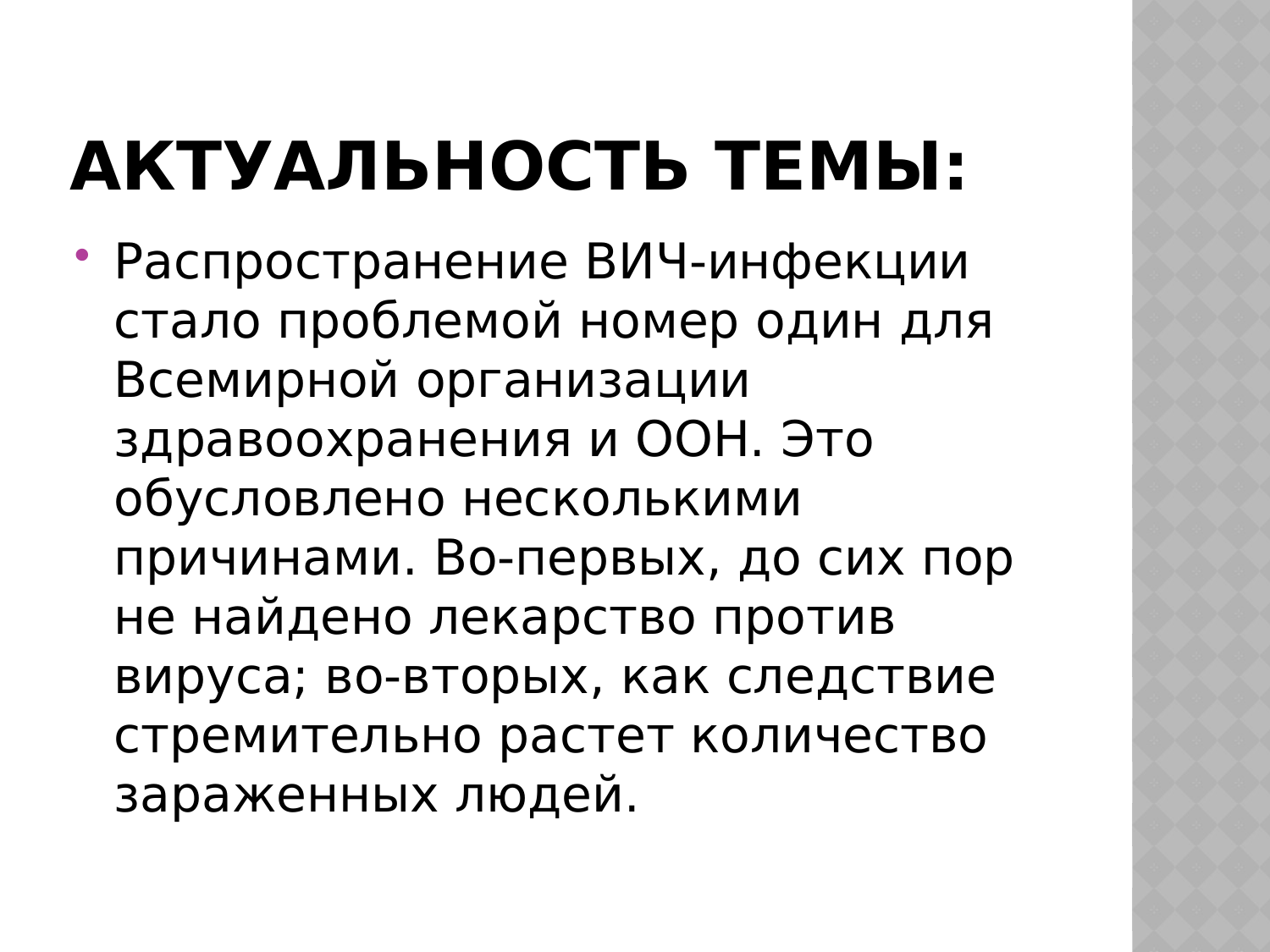

# Актуальность темы:
Распространение ВИЧ-инфекции стало проблемой номер один для Всемирной организации здравоохранения и ООН. Это обусловлено несколькими причинами. Во-первых, до сих пор не найдено лекарство против вируса; во-вторых, как следствие стремительно растет количество зараженных людей.